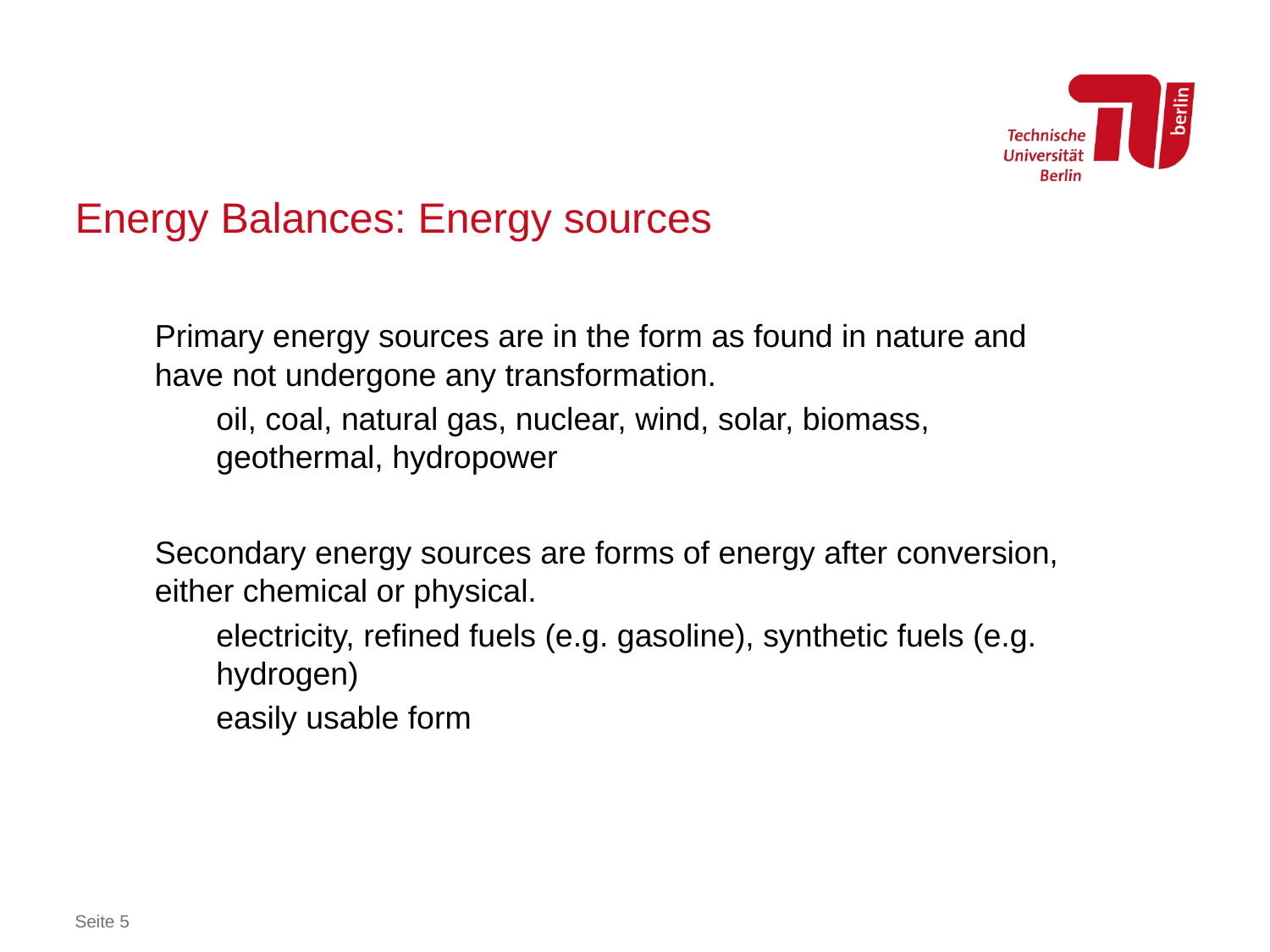

# Energy Balances: Energy sources

Primary energy sources are in the form as found in nature and have not undergone any transformation.
oil, coal, natural gas, nuclear, wind, solar, biomass, geothermal, hydropower

Secondary energy sources are forms of energy after conversion, either chemical or physical.
electricity, refined fuels (e.g. gasoline), synthetic fuels (e.g. hydrogen)
easily usable form

Seite 5